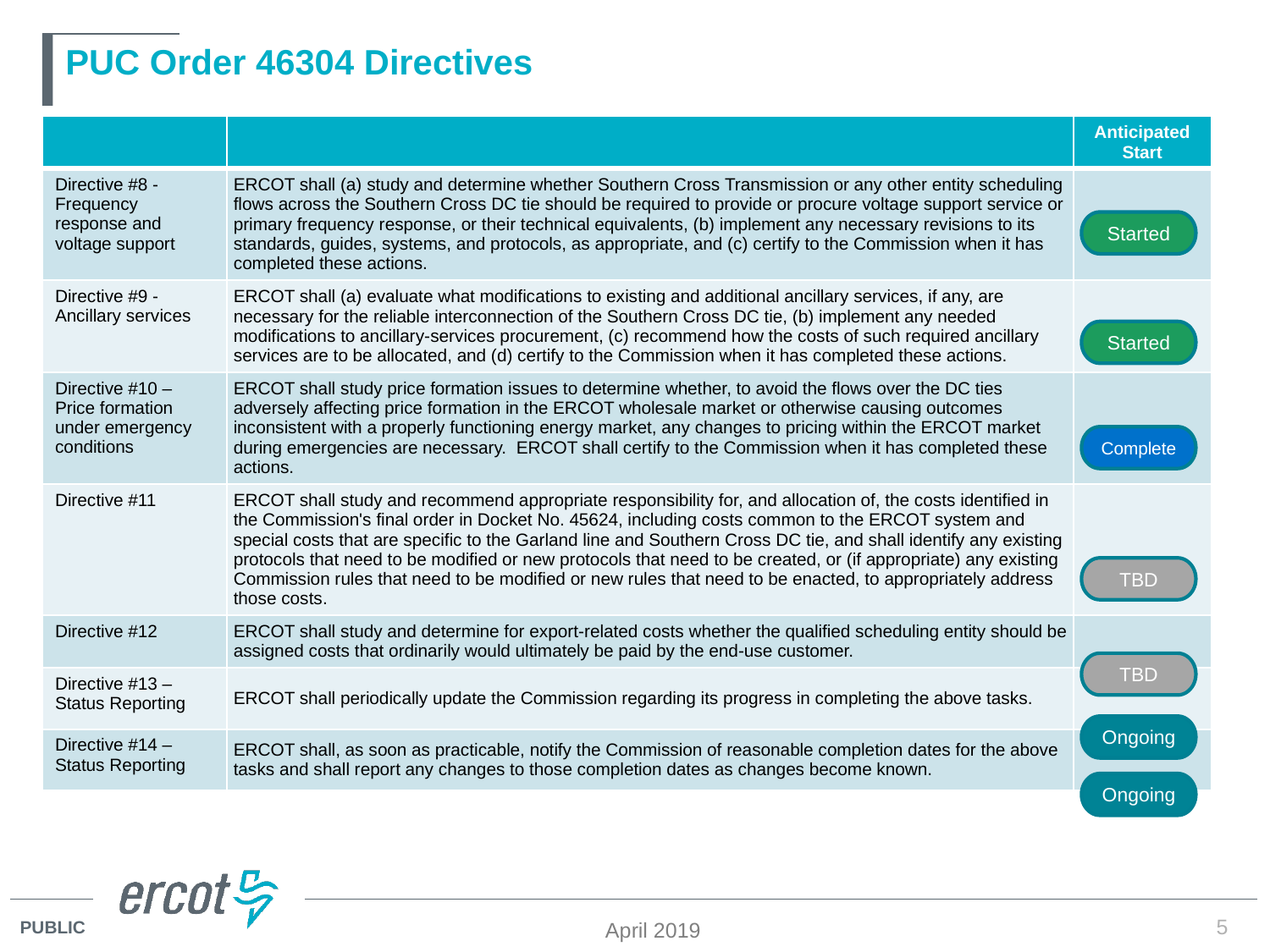

# PUC Order 46304 Directives
|  |  | Anticipated Start |
| --- | --- | --- |
| Directive #8 - Frequency response and voltage support | ERCOT shall (a) study and determine whether Southern Cross Transmission or any other entity scheduling flows across the Southern Cross DC tie should be required to provide or procure voltage support service or primary frequency response, or their technical equivalents, (b) implement any necessary revisions to its standards, guides, systems, and protocols, as appropriate, and (c) certify to the Commission when it has completed these actions. |  |
| Directive #9 - Ancillary services | ERCOT shall (a) evaluate what modifications to existing and additional ancillary services, if any, are necessary for the reliable interconnection of the Southern Cross DC tie, (b) implement any needed modifications to ancillary-services procurement, (c) recommend how the costs of such required ancillary services are to be allocated, and (d) certify to the Commission when it has completed these actions. |  |
| Directive #10 – Price formation under emergency conditions | ERCOT shall study price formation issues to determine whether, to avoid the flows over the DC ties adversely affecting price formation in the ERCOT wholesale market or otherwise causing outcomes inconsistent with a properly functioning energy market, any changes to pricing within the ERCOT market during emergencies are necessary.  ERCOT shall certify to the Commission when it has completed these actions. |  |
| Directive #11 | ERCOT shall study and recommend appropriate responsibility for, and allocation of, the costs identified in the Commission's final order in Docket No. 45624, including costs common to the ERCOT system and special costs that are specific to the Garland line and Southern Cross DC tie, and shall identify any existing protocols that need to be modified or new protocols that need to be created, or (if appropriate) any existing Commission rules that need to be modified or new rules that need to be enacted, to appropriately address those costs. |  |
| Directive #12 | ERCOT shall study and determine for export-related costs whether the qualified scheduling entity should be assigned costs that ordinarily would ultimately be paid by the end-use customer. |  |
| Directive #13 – Status Reporting | ERCOT shall periodically update the Commission regarding its progress in completing the above tasks. |  |
| Directive #14 – Status Reporting | ERCOT shall, as soon as practicable, notify the Commission of reasonable completion dates for the above tasks and shall report any changes to those completion dates as changes become known. |  |
Started
Started
Complete
TBD
TBD
Ongoing
Ongoing
April 2019
5